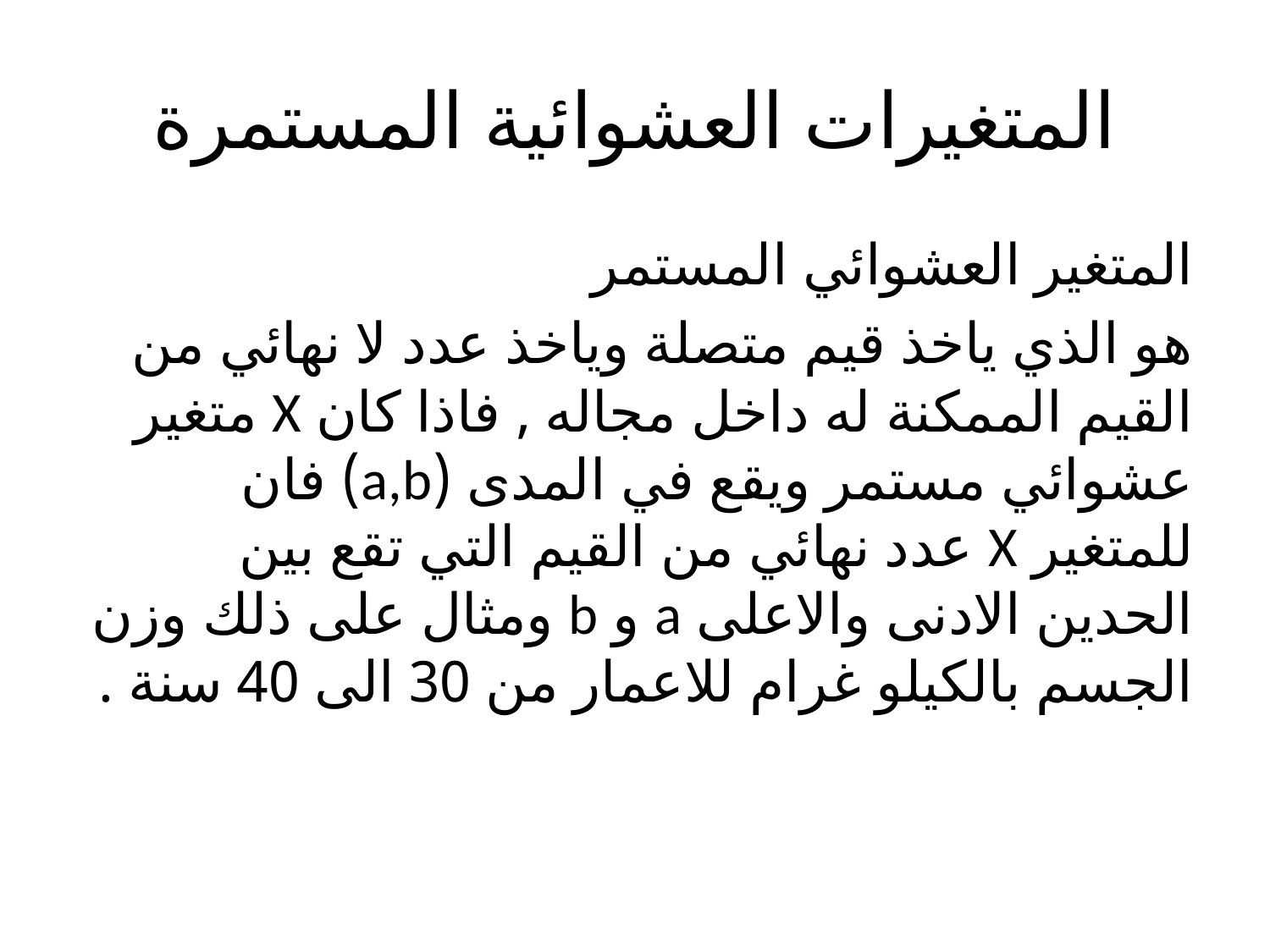

# المتغيرات العشوائية المستمرة
المتغير العشوائي المستمر
هو الذي ياخذ قيم متصلة وياخذ عدد لا نهائي من القيم الممكنة له داخل مجاله , فاذا كان X متغير عشوائي مستمر ويقع في المدى (a,b) فان للمتغير X عدد نهائي من القيم التي تقع بين الحدين الادنى والاعلى a و b ومثال على ذلك وزن الجسم بالكيلو غرام للاعمار من 30 الى 40 سنة .